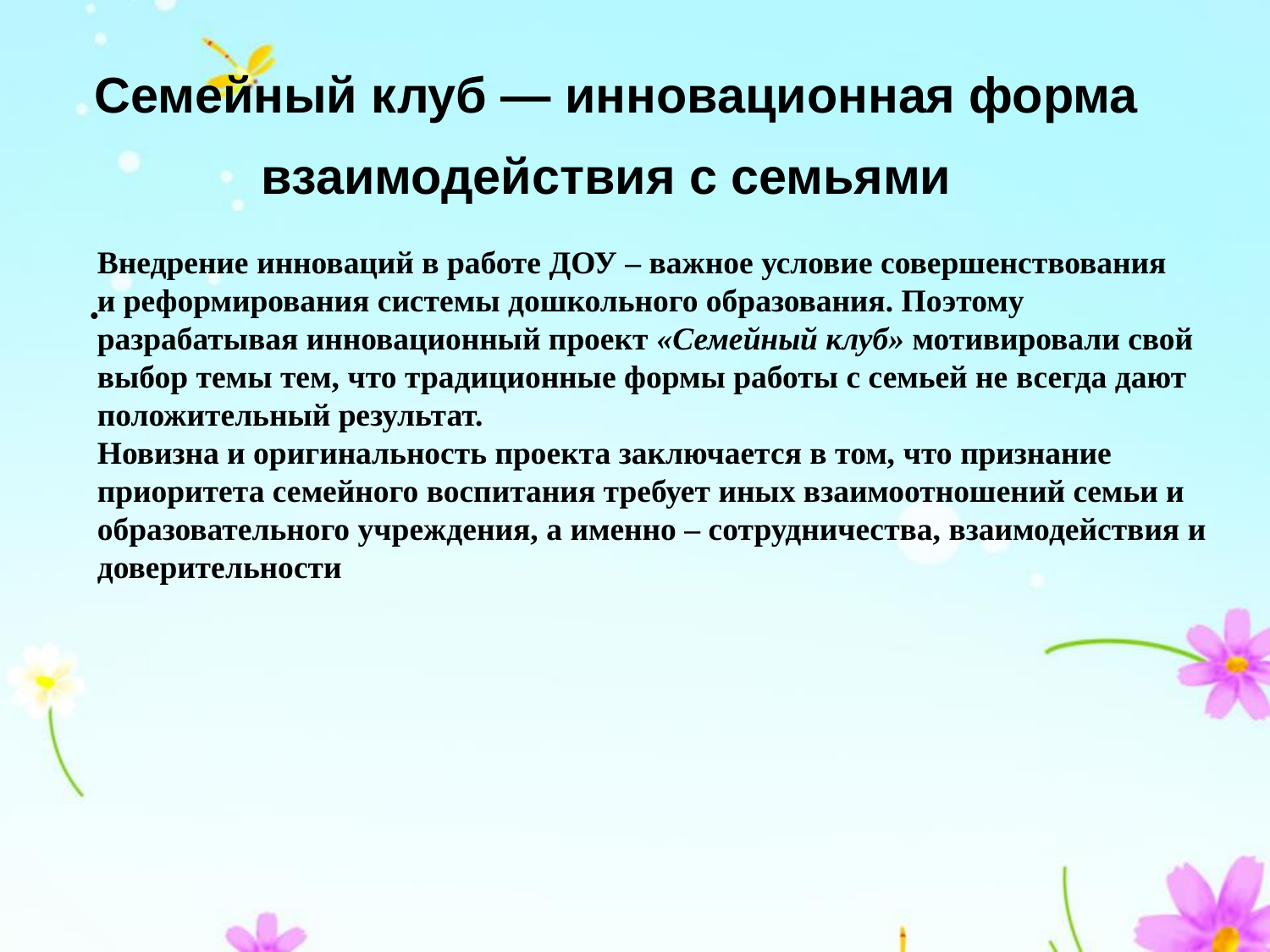

# Семейный клуб — инновационная форма взаимодействия с семьями
Внедрение инноваций в работе ДОУ – важное условие совершенствования и реформирования системы дошкольного образования. Поэтому разрабатывая инновационный проект «Семейный клуб» мотивировали свой выбор темы тем, что традиционные формы работы с семьей не всегда дают положительный результат.
Новизна и оригинальность проекта заключается в том, что признание приоритета семейного воспитания требует иных взаимоотношений семьи и образовательного учреждения, а именно – сотрудничества, взаимодействия и доверительности
.